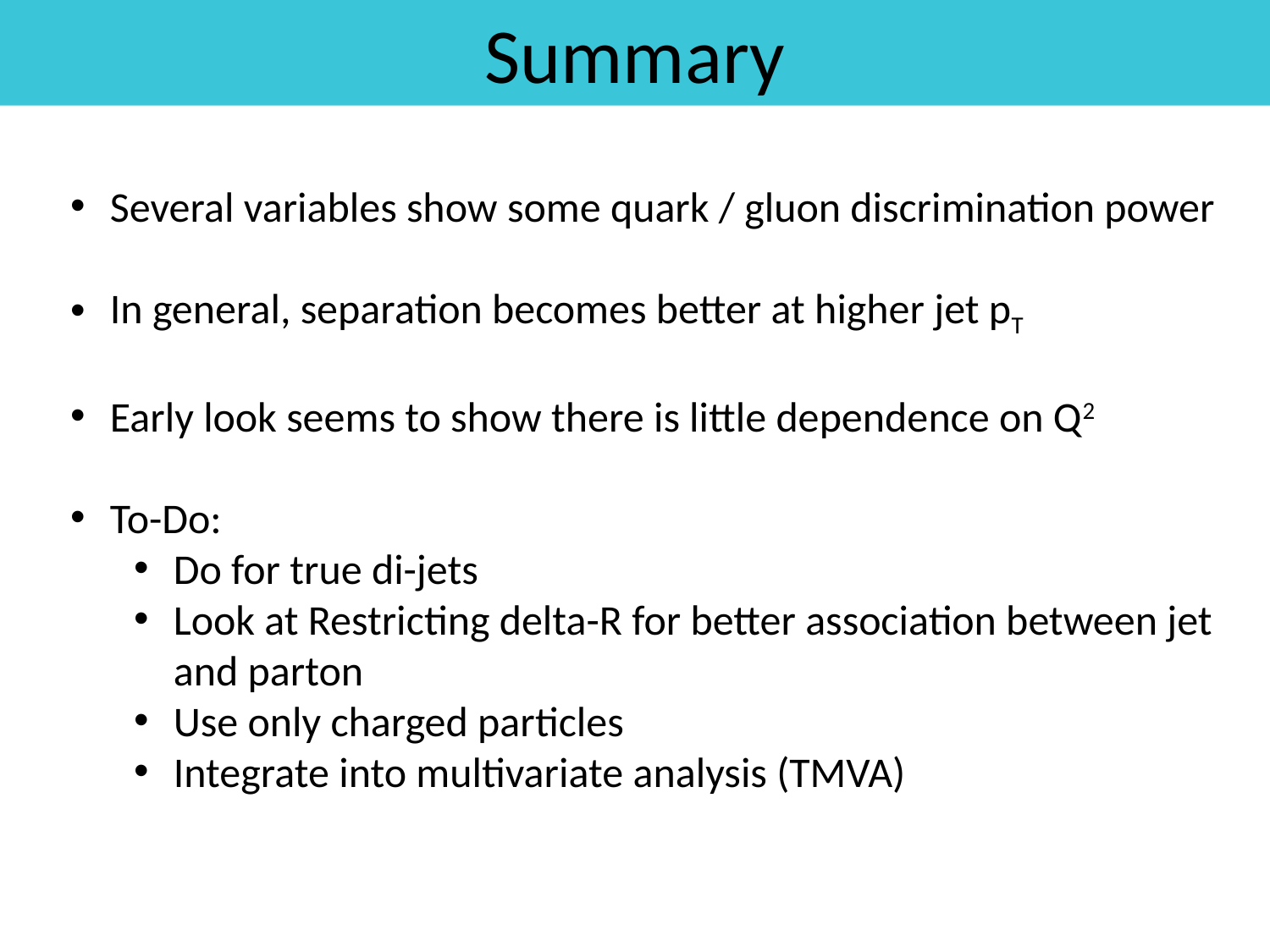

Summary
Several variables show some quark / gluon discrimination power

In general, separation becomes better at higher jet pT

Early look seems to show there is little dependence on Q2

To-Do:
Do for true di-jets
Look at Restricting delta-R for better association between jet and parton
Use only charged particles
Integrate into multivariate analysis (TMVA)